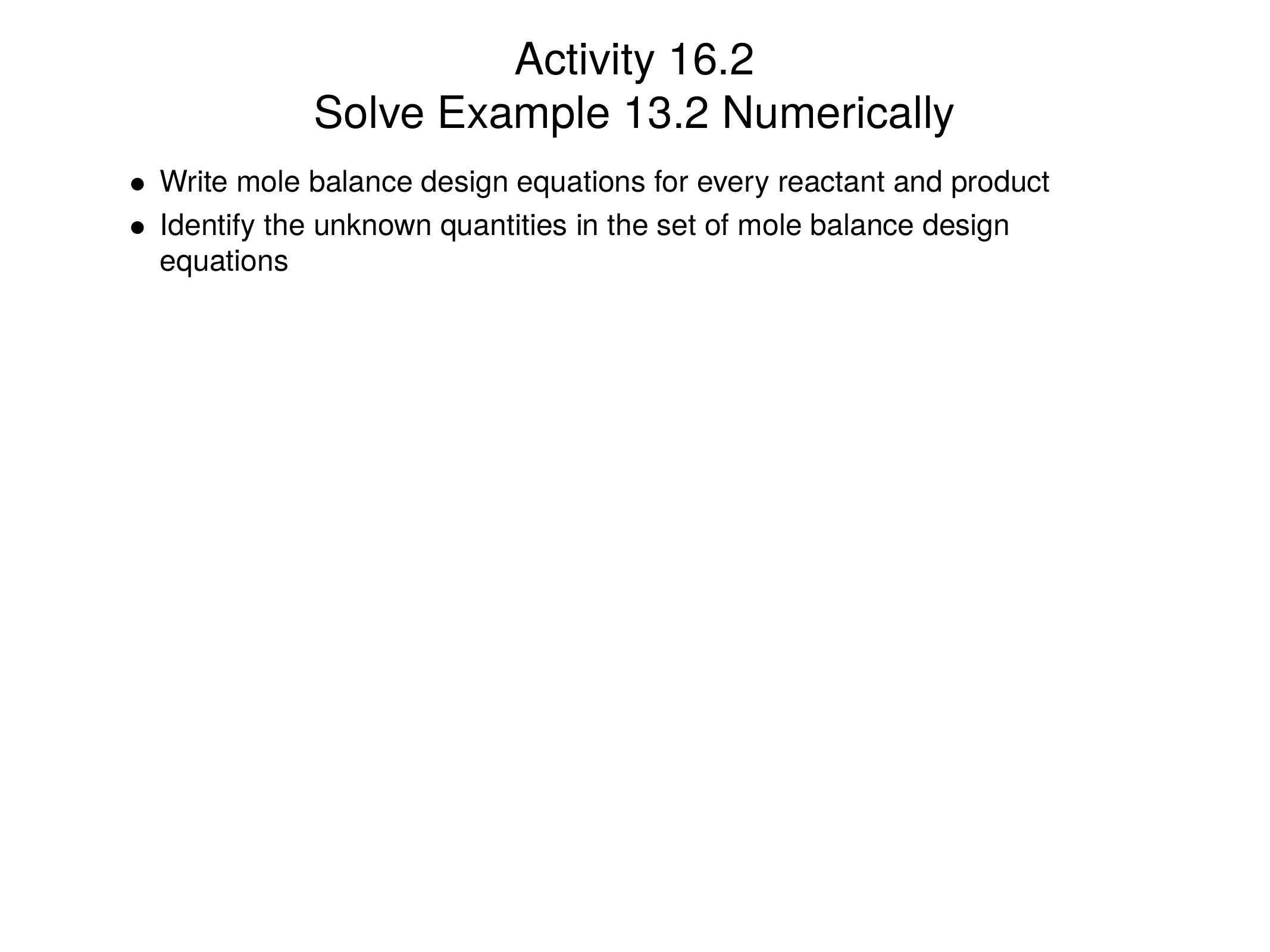

# Activity 16.2 Solve Example 13.2 Numerically
Write mole balance design equations for every reactant and product
Identify the unknown quantities in the set of mole balance design equations